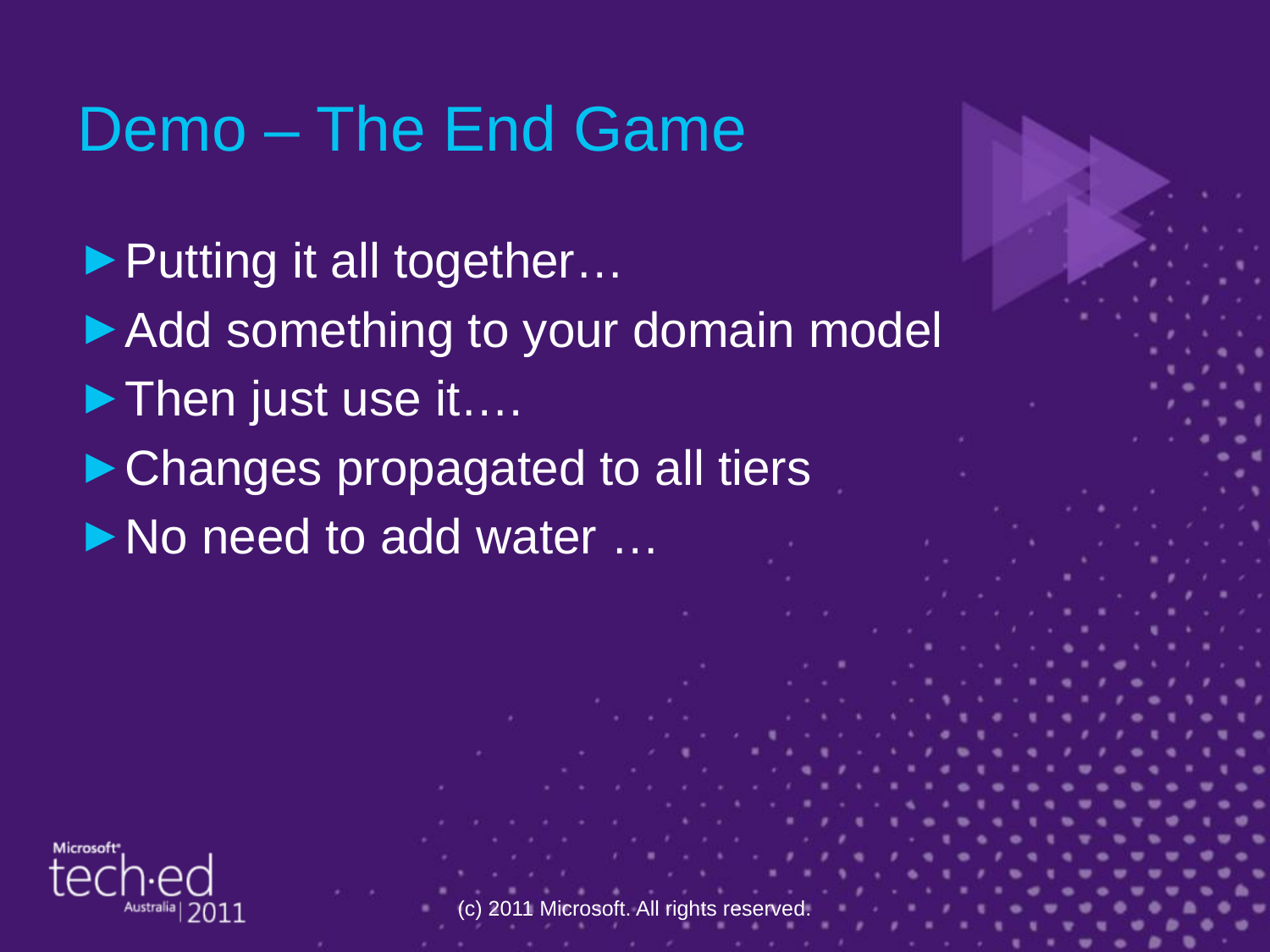

# Demo – The End Game
Putting it all together…
Add something to your domain model
Then just use it….
Changes propagated to all tiers
No need to add water …

(c) 2011 Microsoft. All rights reserved.